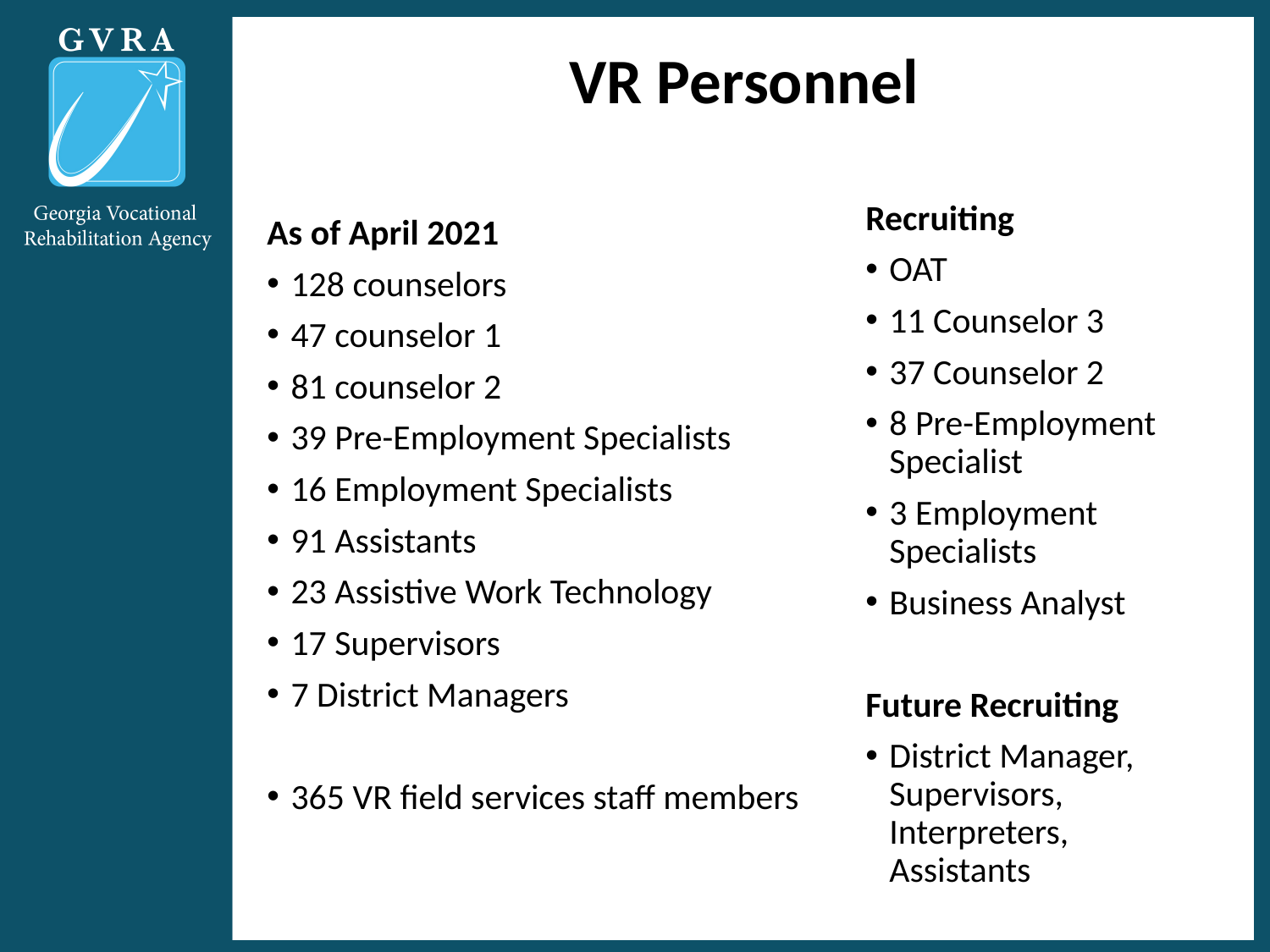

# VR Personnel
Recruiting
OAT
11 Counselor 3
37 Counselor 2
8 Pre-Employment Specialist
3 Employment Specialists
Business Analyst

Future Recruiting
District Manager, Supervisors, Interpreters, Assistants
As of April 2021
128 counselors
47 counselor 1
81 counselor 2
39 Pre-Employment Specialists
16 Employment Specialists
91 Assistants
23 Assistive Work Technology
17 Supervisors
7 District Managers

365 VR field services staff members